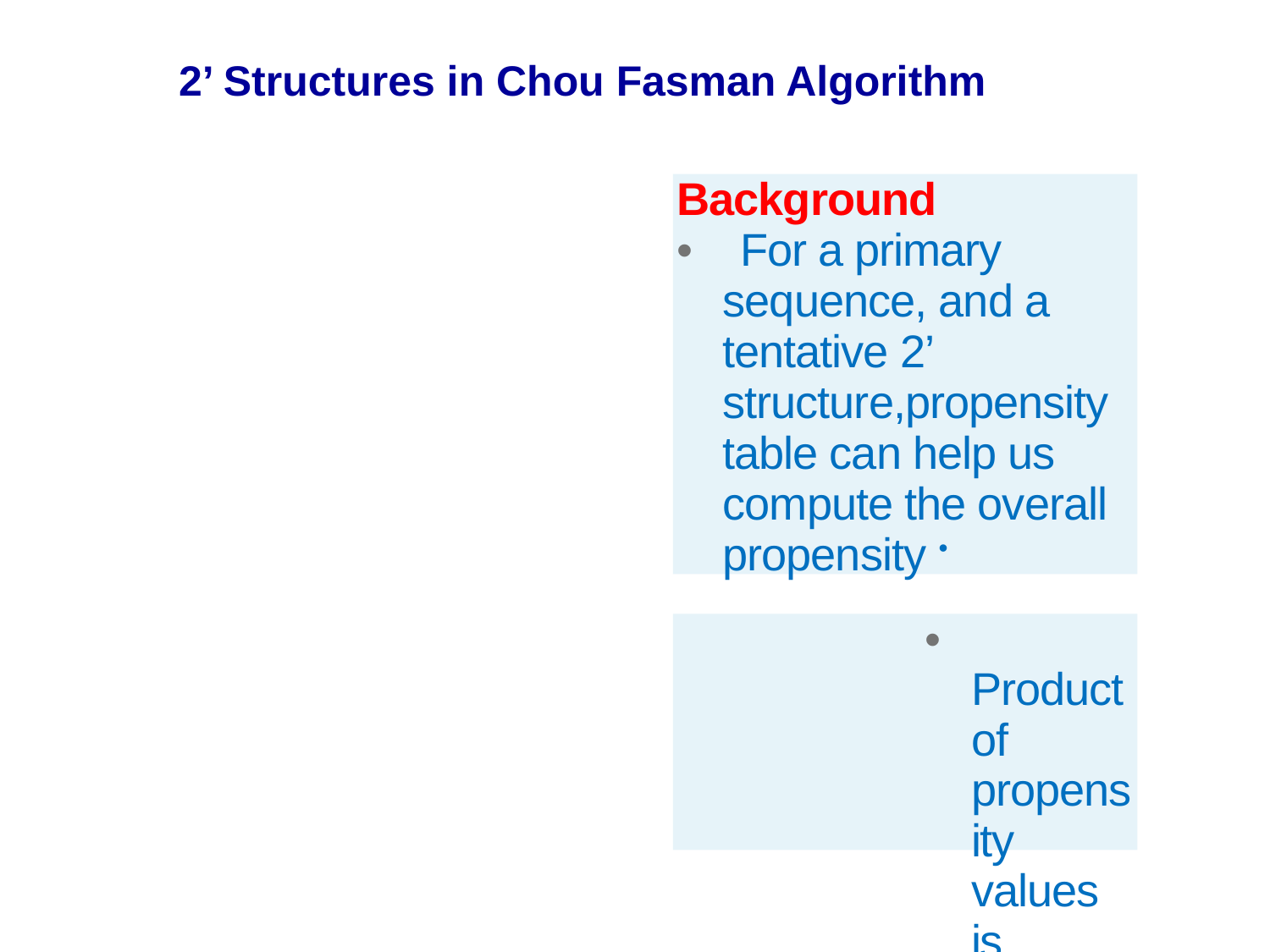

2’ Structures in Chou Fasman Algorithm
Background
•    For a primary sequence, and a tentative 2’ structure,propensity table can help us compute the overall propensity •
•    Product of propensity values is computed for overall propensity for each 2’ structure